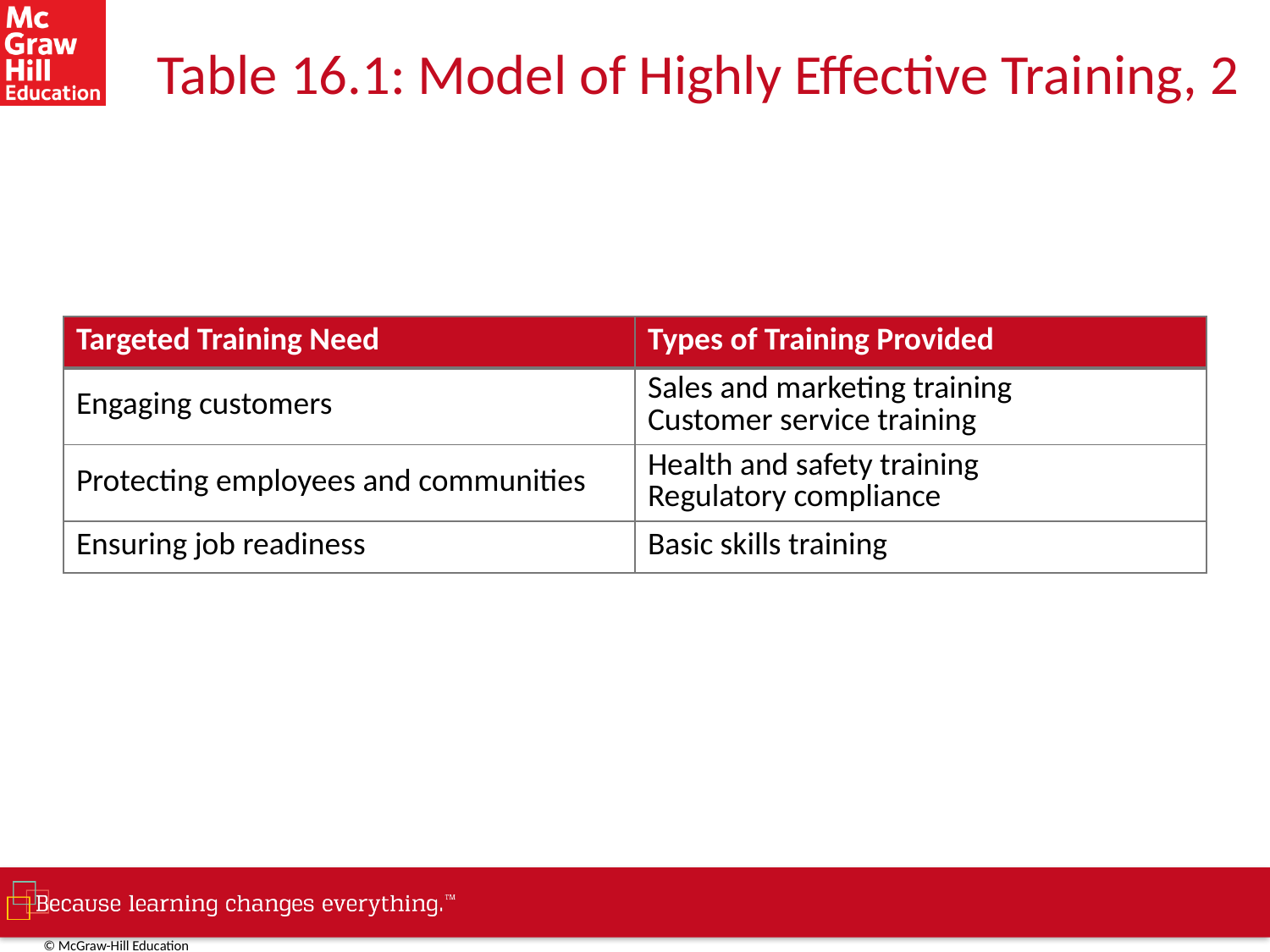

# Table 16.1: Model of Highly Effective Training, 2
| Targeted Training Need | Types of Training Provided |
| --- | --- |
| Engaging customers | Sales and marketing training Customer service training |
| Protecting employees and communities | Health and safety training Regulatory compliance |
| Ensuring job readiness | Basic skills training |